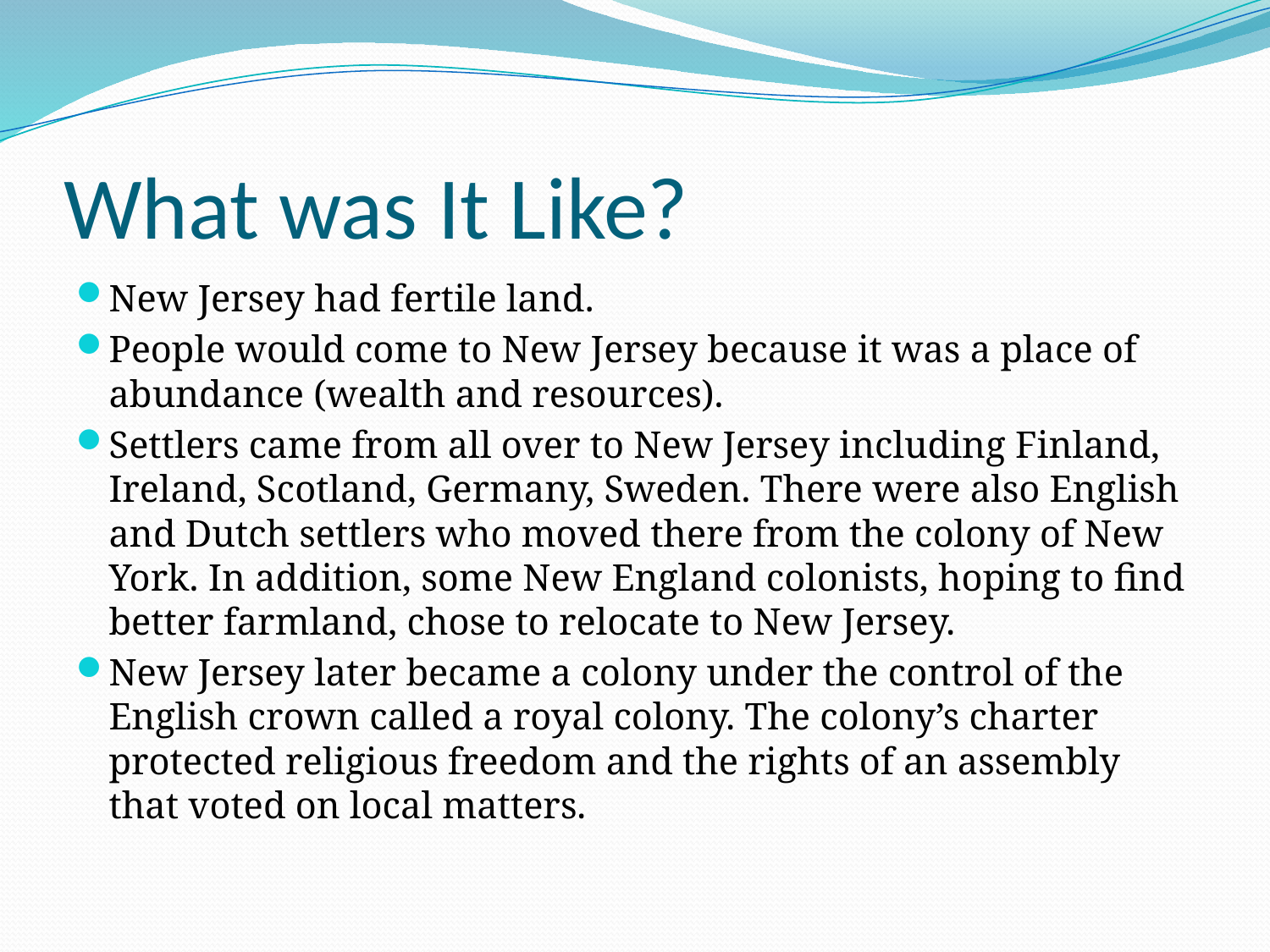

# What was It Like?
New Jersey had fertile land.
People would come to New Jersey because it was a place of abundance (wealth and resources).
Settlers came from all over to New Jersey including Finland, Ireland, Scotland, Germany, Sweden. There were also English and Dutch settlers who moved there from the colony of New York. In addition, some New England colonists, hoping to find better farmland, chose to relocate to New Jersey.
New Jersey later became a colony under the control of the English crown called a royal colony. The colony’s charter protected religious freedom and the rights of an assembly that voted on local matters.